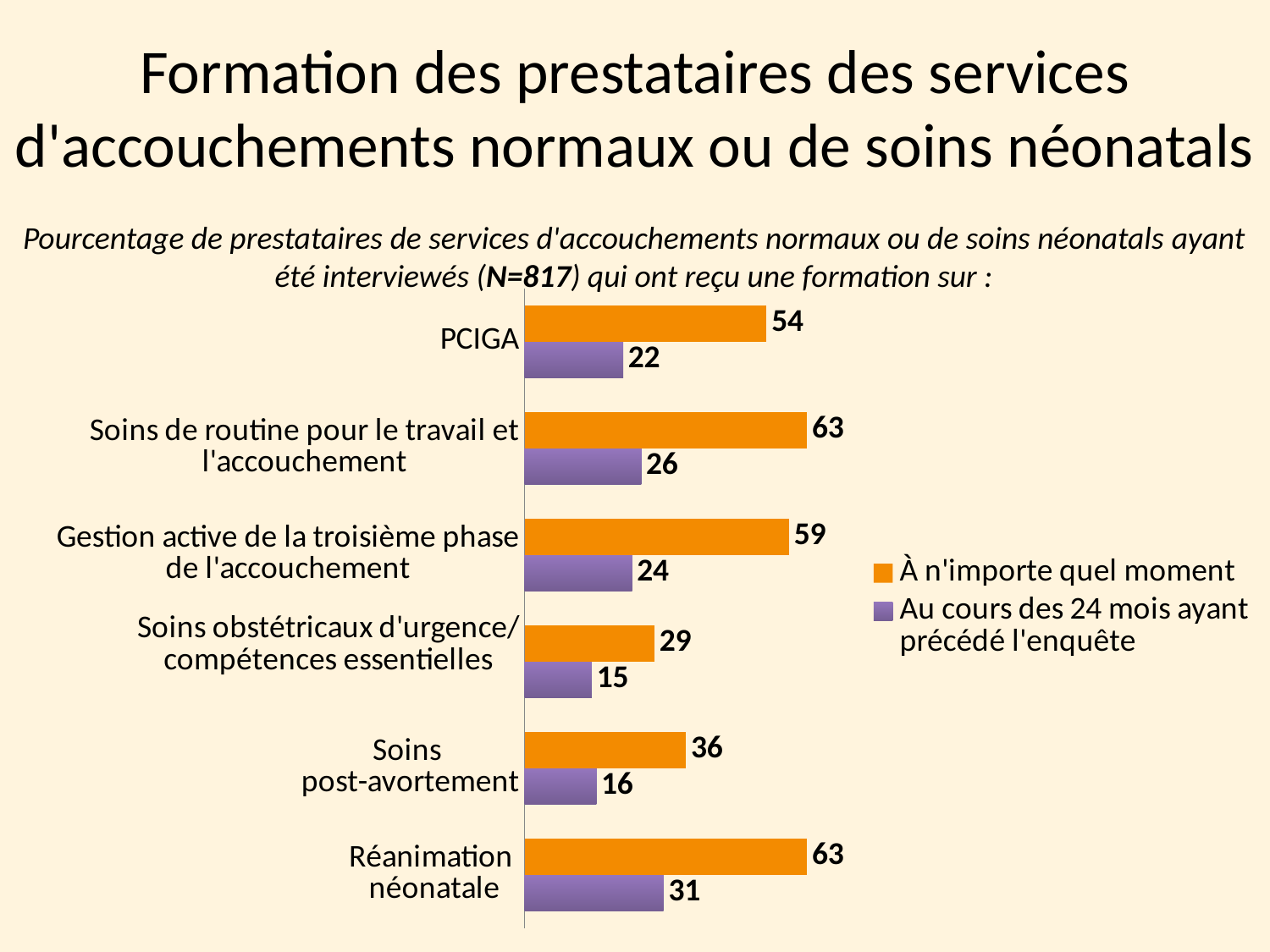

Formation des prestataires des services d'accouchements normaux ou de soins néonatals
Pourcentage de prestataires de services d'accouchements normaux ou de soins néonatals ayant été interviewés (N=817) qui ont reçu une formation sur :

### Chart

| Category | Au cours des 24 mois ayant précédé l'enquête | À n'importe quel moment |
|---|---|---|
| Réanimation
néonatale | 31.0 | 63.0 |
| Soins
post-avortement | 16.0 | 36.0 |
| Soins obstétricaux d'urgence/ compétences essentielles
 | 15.0 | 29.0 |
| Gestion active de la troisième phase de l'accouchement | 24.0 | 59.0 |
| Soins de routine pour le travail et l'accouchement | 26.0 | 63.0 |
| PCIGA | 22.0 | 54.0 |